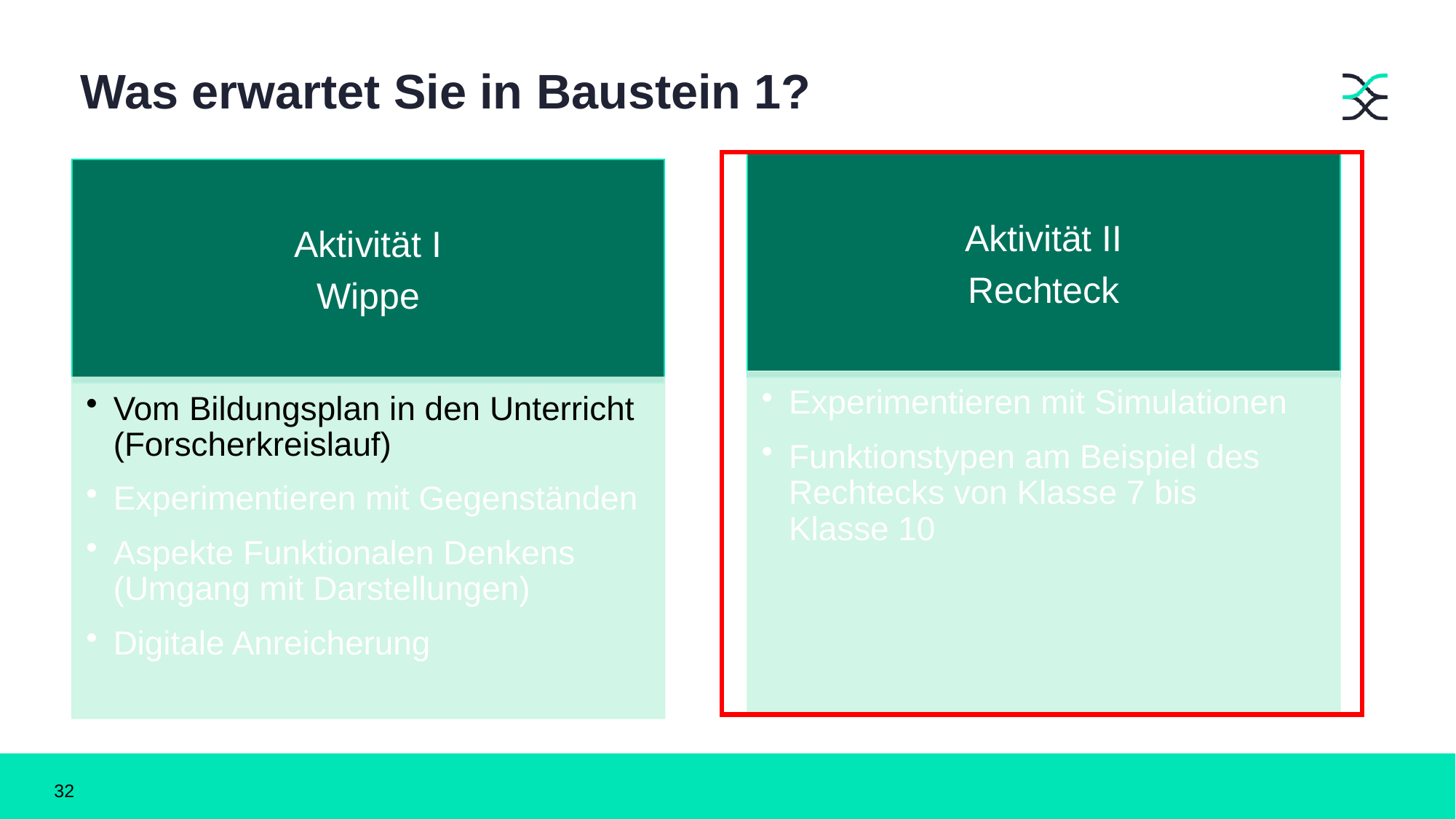

# Was erwartet Sie in Baustein 1?
Aktivität I
Wippe
Vom Bildungsplan in den Unterricht (Forscherkreislauf)
Experimentieren mit Gegenständen
Aspekte Funktionalen Denkens (Umgang mit Darstellungen)
Digitale Anreicherung
Aktivität II
Rechteck
Experimentieren mit Simulationen
Funktionstypen am Beispiel des Rechtecks von Klasse 7 bis   Klasse 10

32